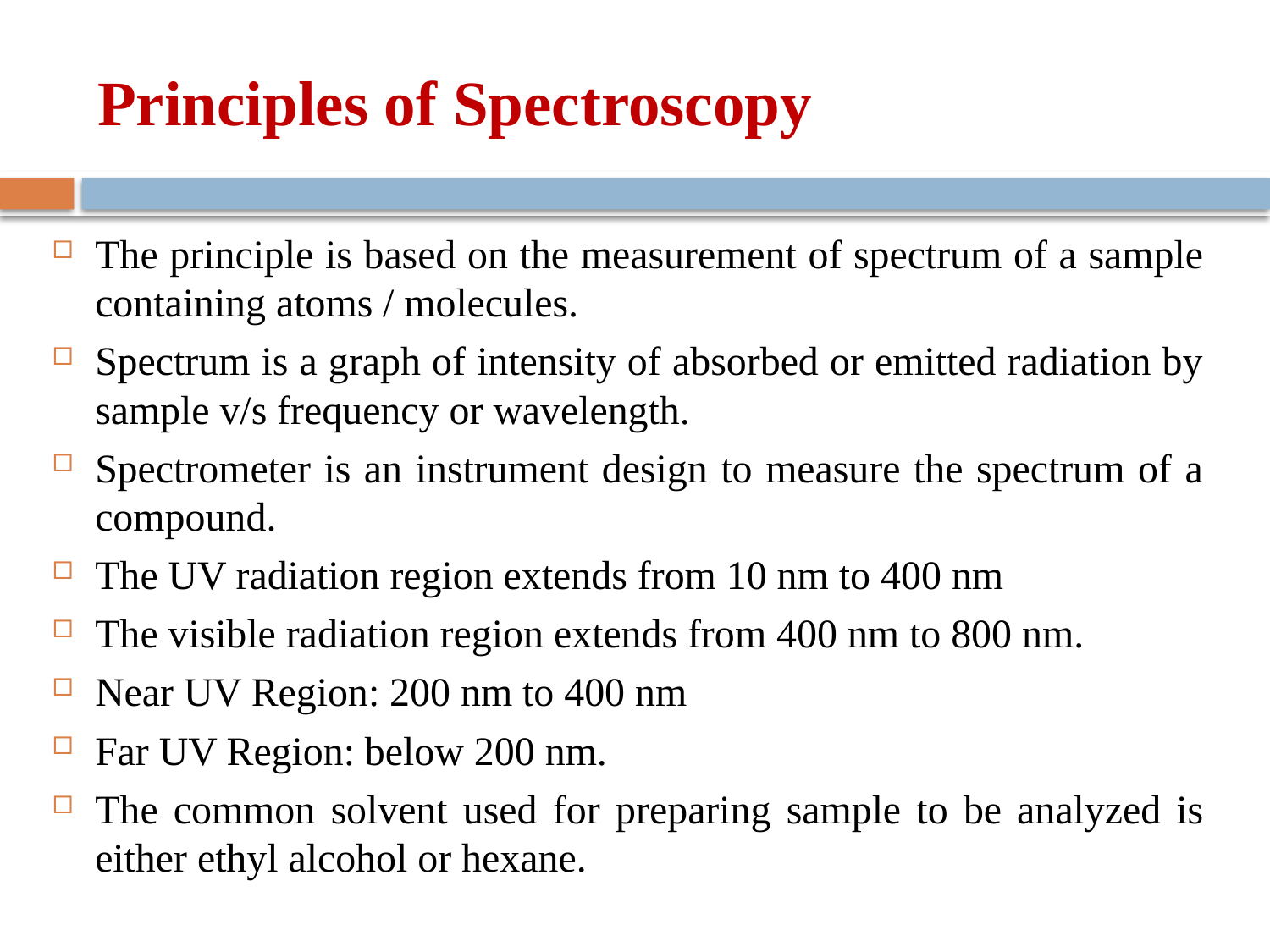

# Principles of Spectroscopy
The principle is based on the measurement of spectrum of a sample containing atoms / molecules.
Spectrum is a graph of intensity of absorbed or emitted radiation by sample v/s frequency or wavelength.
Spectrometer is an instrument design to measure the spectrum of a compound.
The UV radiation region extends from 10 nm to 400 nm
The visible radiation region extends from 400 nm to 800 nm.
Near UV Region: 200 nm to 400 nm
Far UV Region: below 200 nm.
The common solvent used for preparing sample to be analyzed is either ethyl alcohol or hexane.